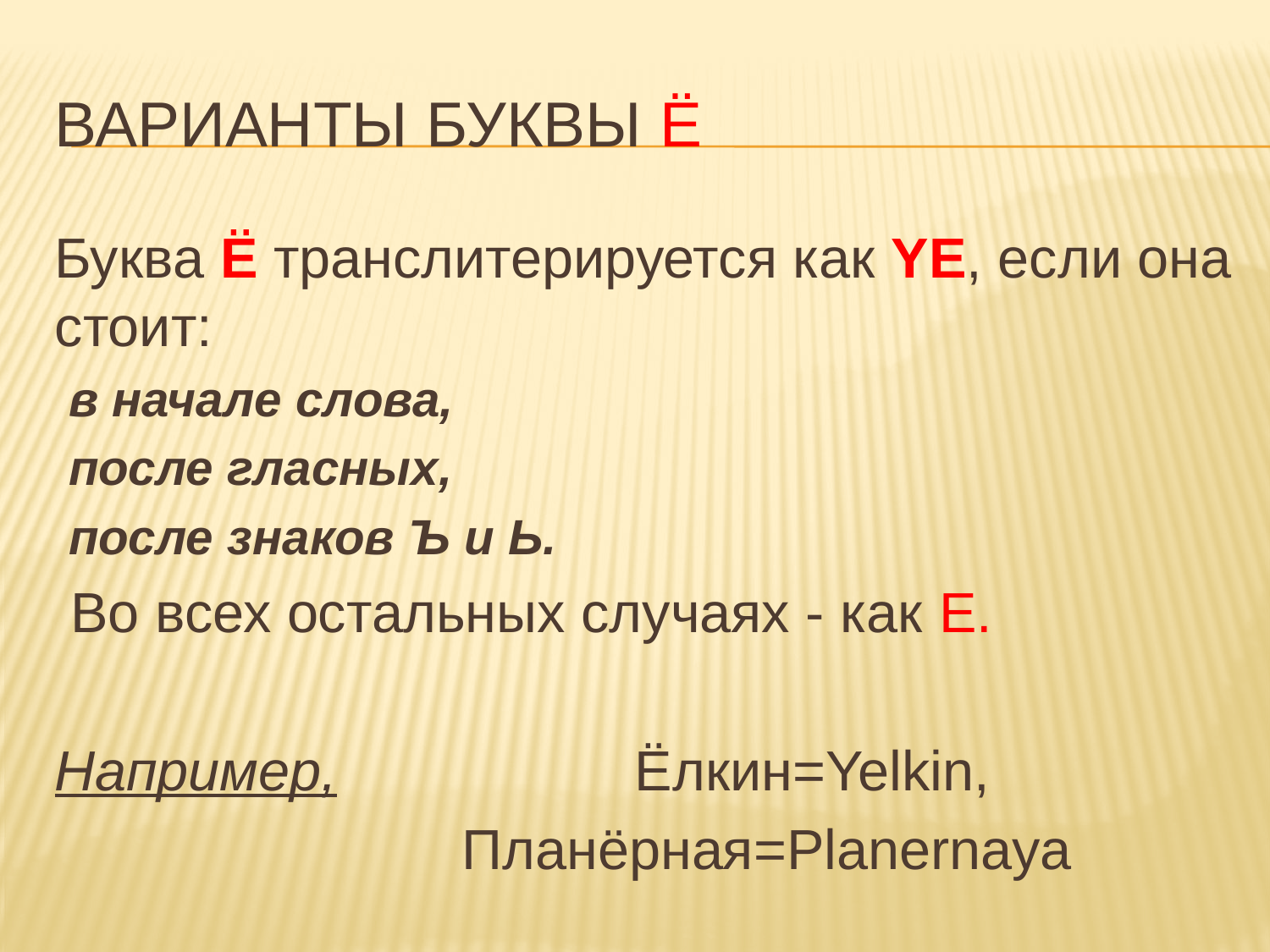

# Варианты буквы Ё
Буква Ё транслитерируется как YE, если она стоит:
 в начале слова,
 после гласных,
 после знаков Ъ и Ь.
 Во всех остальных случаях - как E.

Например,                   Ёлкин=Yelkin,
                          Планёрная=Planernaya